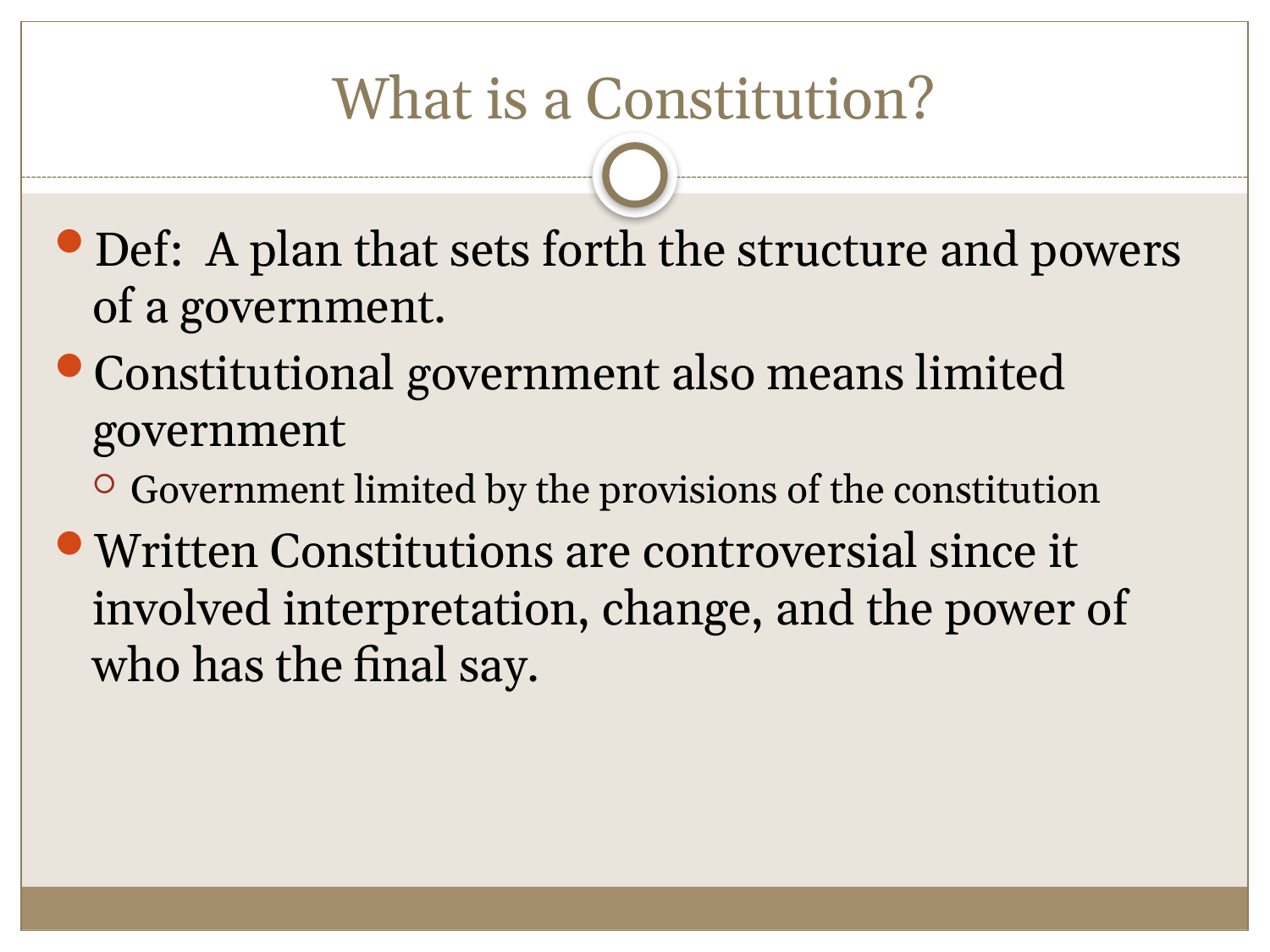

# What is a Constitution?
Def:  A plan that sets forth the structure and powers of a government.
Constitutional government also means limited government
Government limited by the provisions of the constitution
Written Constitutions are controversial since it involved interpretation, change, and the power of who has the final say.